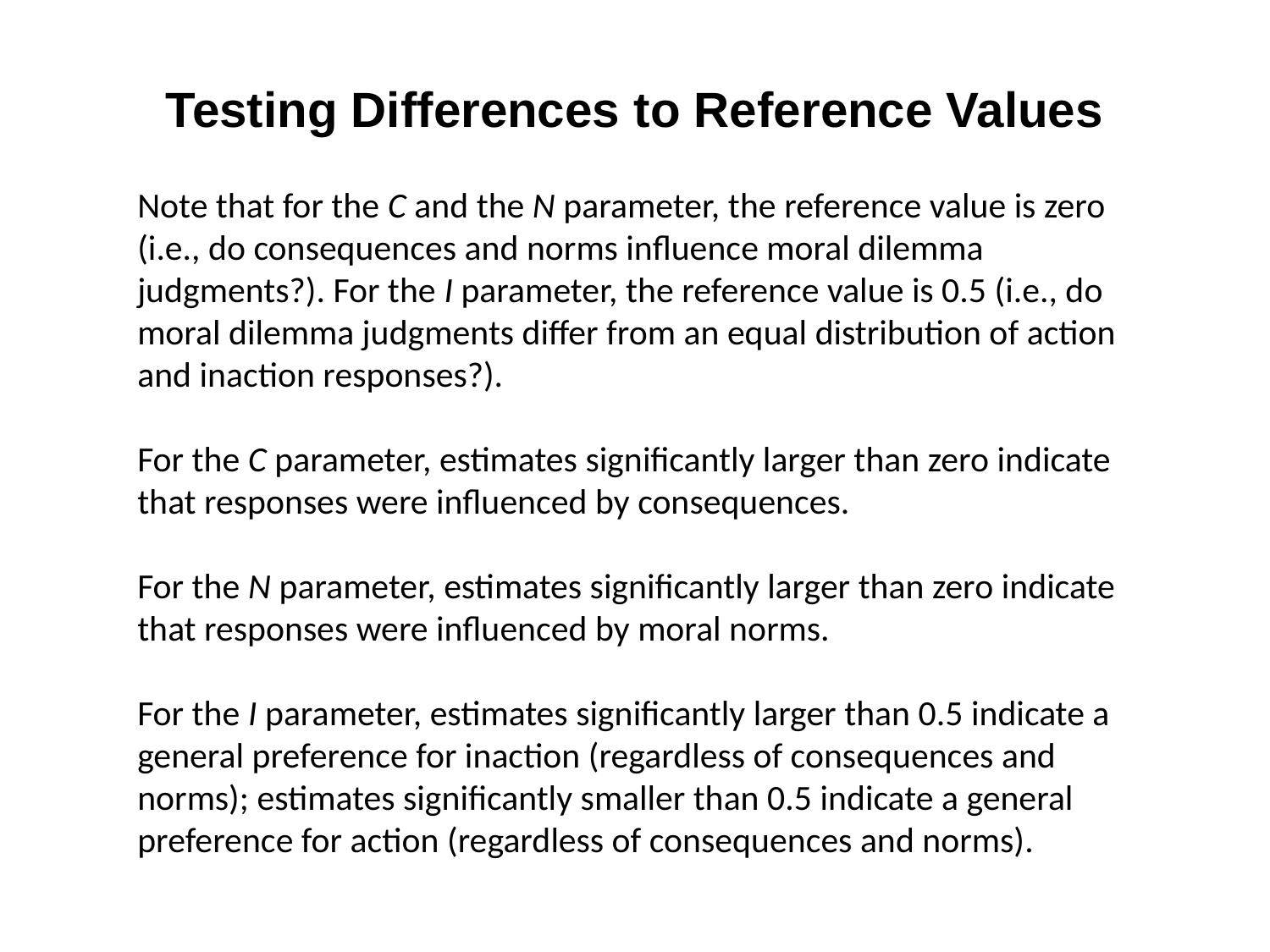

Testing Differences to Reference Values
Note that for the C and the N parameter, the reference value is zero (i.e., do consequences and norms influence moral dilemma judgments?). For the I parameter, the reference value is 0.5 (i.e., do moral dilemma judgments differ from an equal distribution of action and inaction responses?).

For the C parameter, estimates significantly larger than zero indicate that responses were influenced by consequences.

For the N parameter, estimates significantly larger than zero indicate that responses were influenced by moral norms.

For the I parameter, estimates significantly larger than 0.5 indicate a general preference for inaction (regardless of consequences and norms); estimates significantly smaller than 0.5 indicate a general preference for action (regardless of consequences and norms).